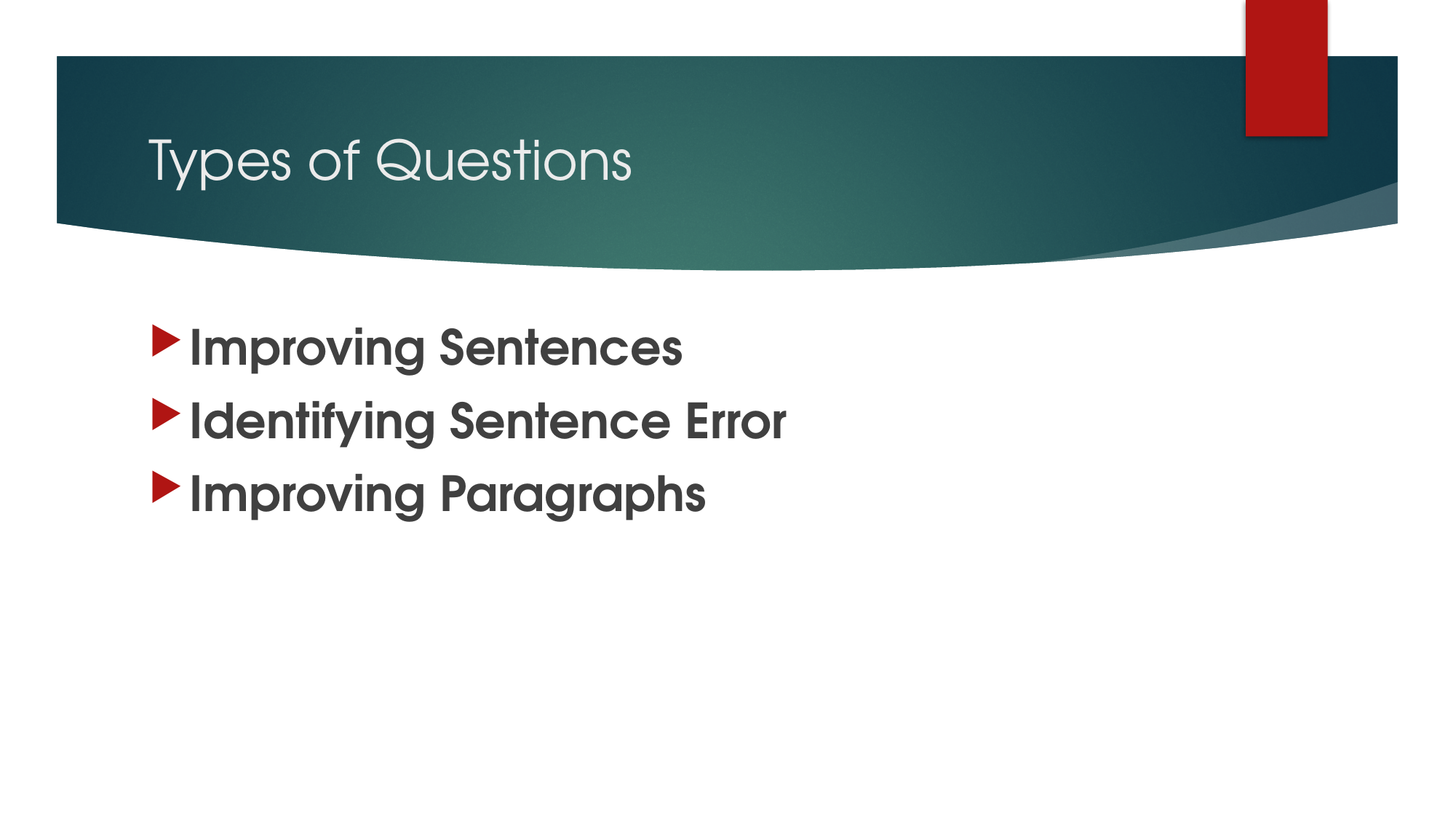

# Types of Questions
Improving Sentences
Identifying Sentence Error
Improving Paragraphs